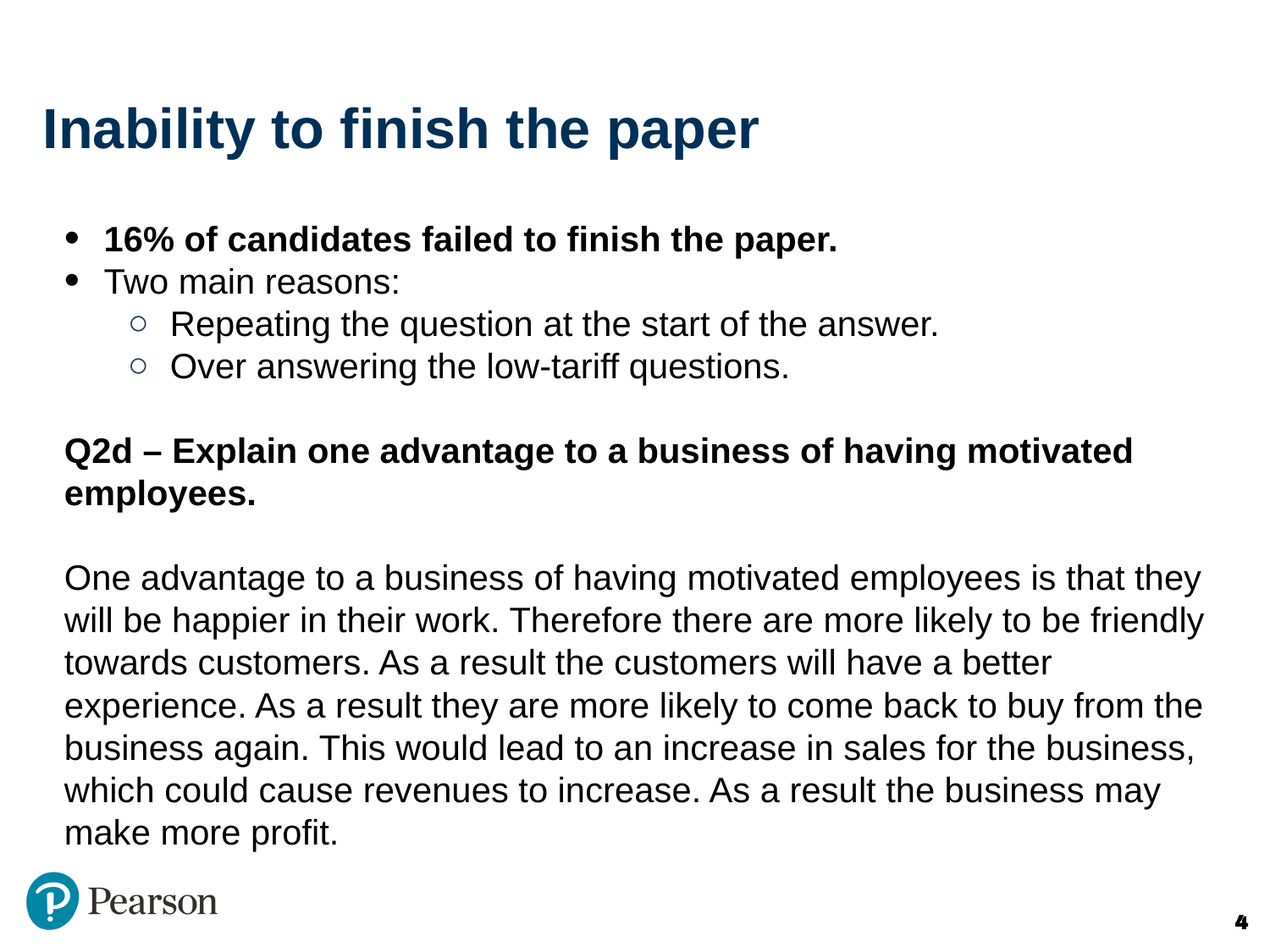

# Inability to finish the paper
16% of candidates failed to finish the paper.
Two main reasons:
Repeating the question at the start of the answer.
Over answering the low-tariff questions.

Q2d – Explain one advantage to a business of having motivated employees.

One advantage to a business of having motivated employees is that they will be happier in their work. Therefore there are more likely to be friendly towards customers. As a result the customers will have a better experience. As a result they are more likely to come back to buy from the business again. This would lead to an increase in sales for the business, which could cause revenues to increase. As a result the business may make more profit.